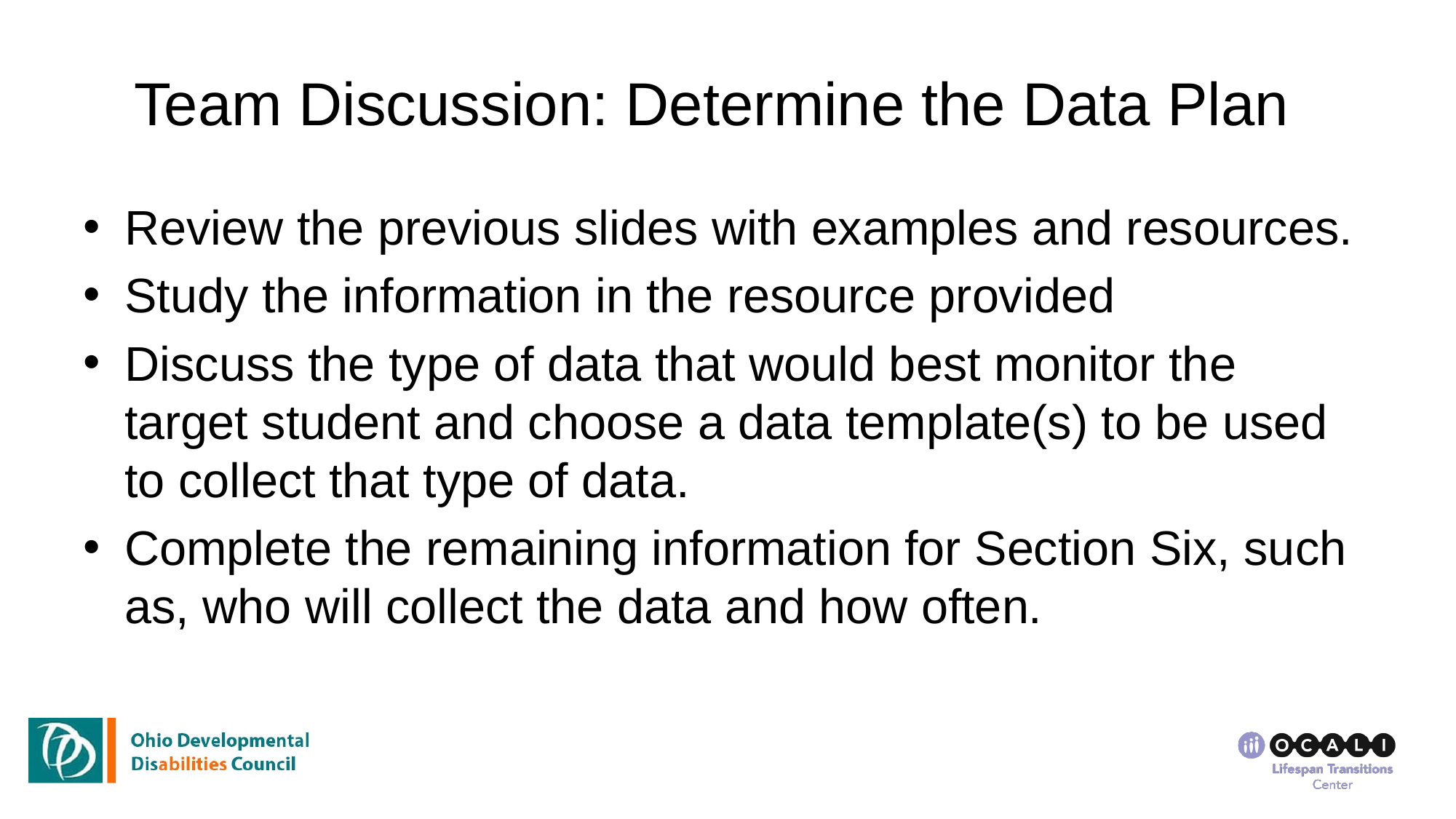

# Team Discussion: Determine the Data Plan
Review the previous slides with examples and resources.
Study the information in the resource provided
Discuss the type of data that would best monitor the target student and choose a data template(s) to be used to collect that type of data.
Complete the remaining information for Section Six, such as, who will collect the data and how often.